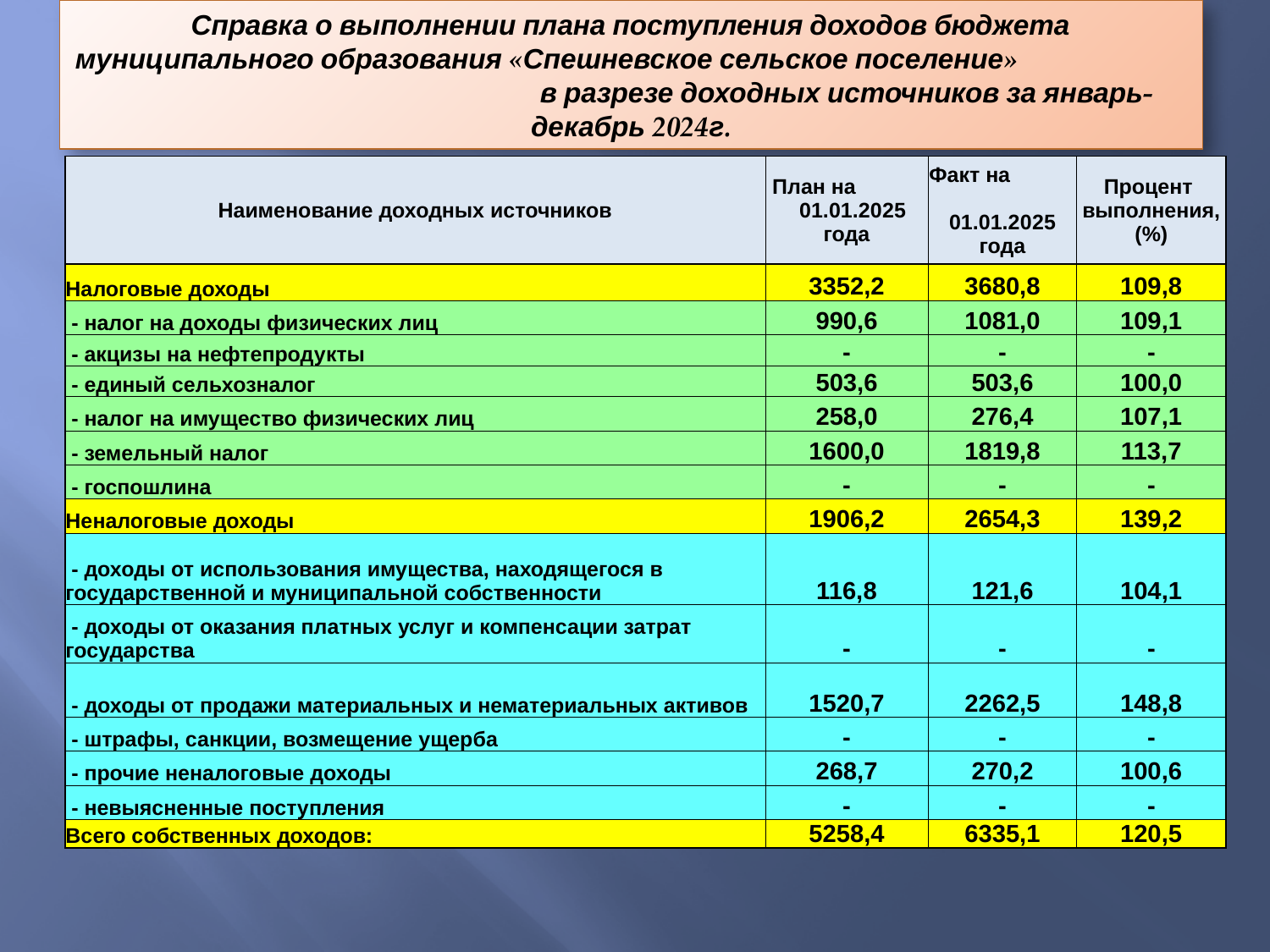

# Справка о выполнении плана поступления доходов бюджета муниципального образования «Спешневское сельское поселение»                                                                                       в разрезе доходных источников за январь-декабрь 2024г.
| Наименование доходных источников | План на 01.01.2025 года | Факт на 01.01.2025 года | Процент выполнения, (%) |
| --- | --- | --- | --- |
| Налоговые доходы | 3352,2 | 3680,8 | 109,8 |
| - налог на доходы физических лиц | 990,6 | 1081,0 | 109,1 |
| - акцизы на нефтепродукты | - | - | - |
| - единый сельхозналог | 503,6 | 503,6 | 100,0 |
| - налог на имущество физических лиц | 258,0 | 276,4 | 107,1 |
| - земельный налог | 1600,0 | 1819,8 | 113,7 |
| - госпошлина | - | - | - |
| Неналоговые доходы | 1906,2 | 2654,3 | 139,2 |
| - доходы от использования имущества, находящегося в государственной и муниципальной собственности | 116,8 | 121,6 | 104,1 |
| - доходы от оказания платных услуг и компенсации затрат государства | - | - | - |
| - доходы от продажи материальных и нематериальных активов | 1520,7 | 2262,5 | 148,8 |
| - штрафы, санкции, возмещение ущерба | - | - | - |
| - прочие неналоговые доходы | 268,7 | 270,2 | 100,6 |
| - невыясненные поступления | - | - | - |
| Всего собственных доходов: | 5258,4 | 6335,1 | 120,5 |